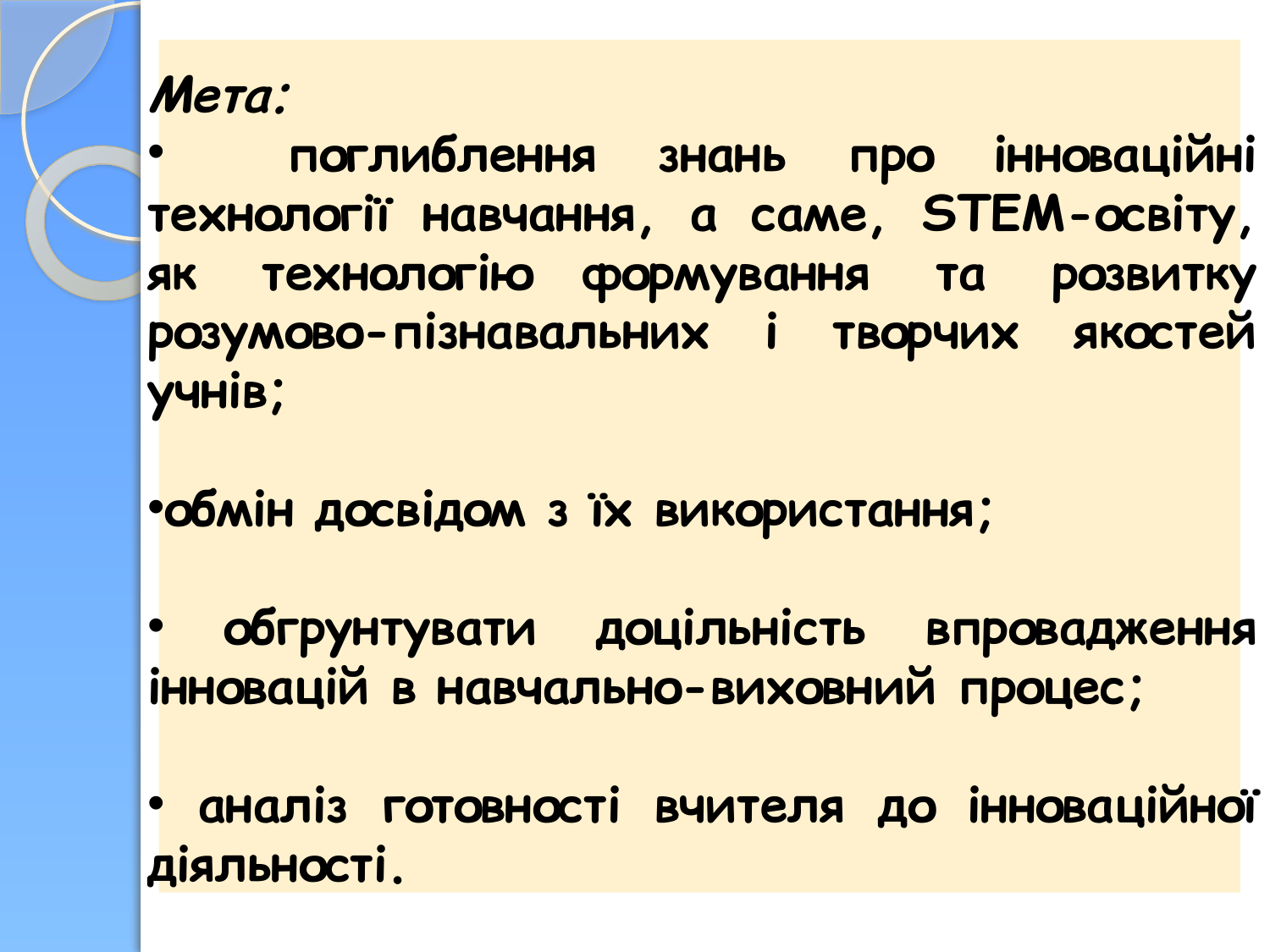

Мета:
  поглиблення знань про інноваційні технології навчання, а саме, STEM-освіту, як технологію формування та розвитку розумово-пізнавальних і творчих якостей учнів;

обмін досвідом з їх використання;

 обгрунтувати доцільність впровадження інновацій в навчально-виховний процес;

 аналіз готовності вчителя до інноваційної діяльності.